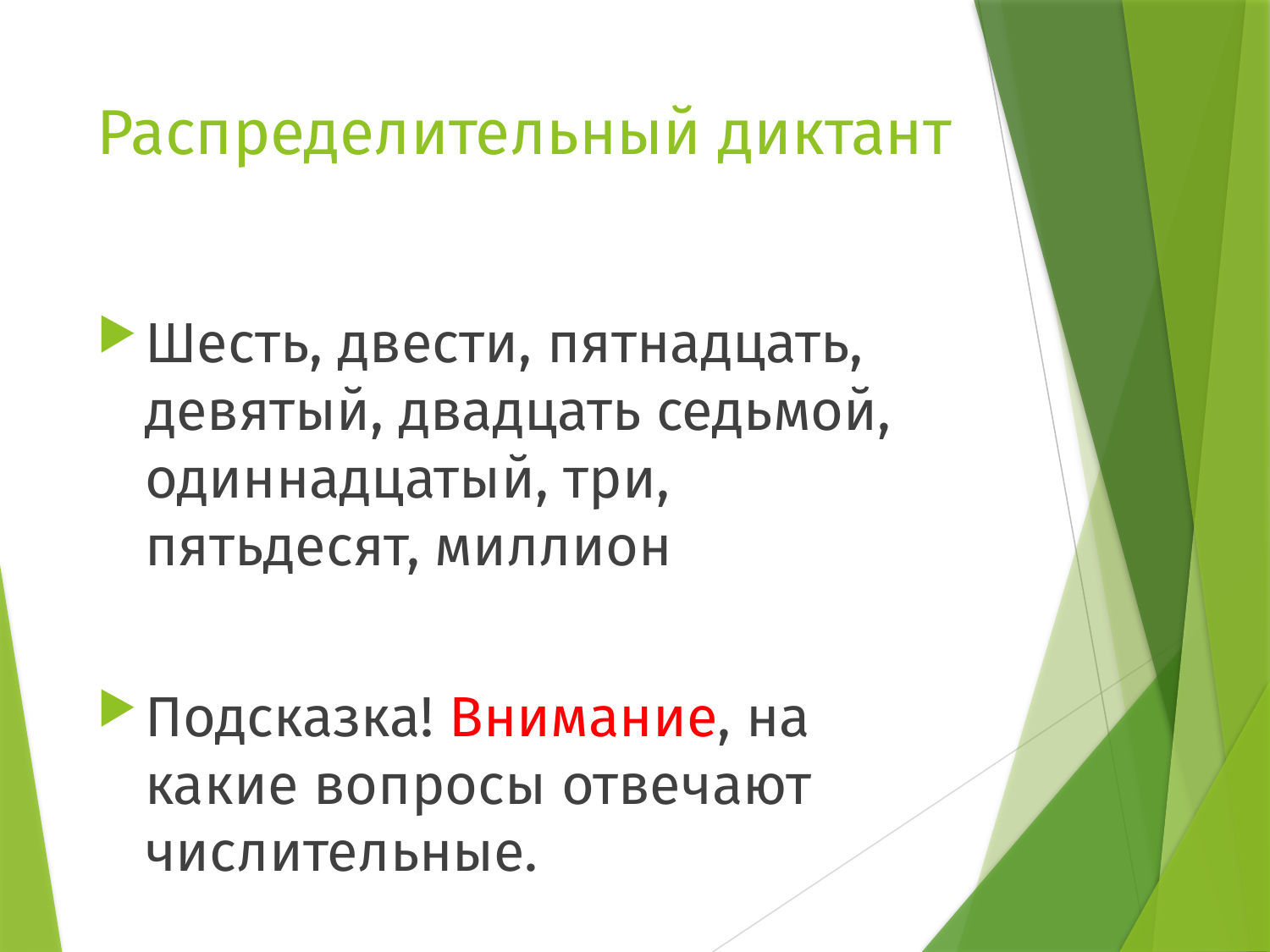

# Распределительный диктант
Шесть, двести, пятнадцать, девятый, двадцать седьмой, одиннадцатый, три, пятьдесят, миллион

Подсказка! Внимание, на какие вопросы отвечают числительные.